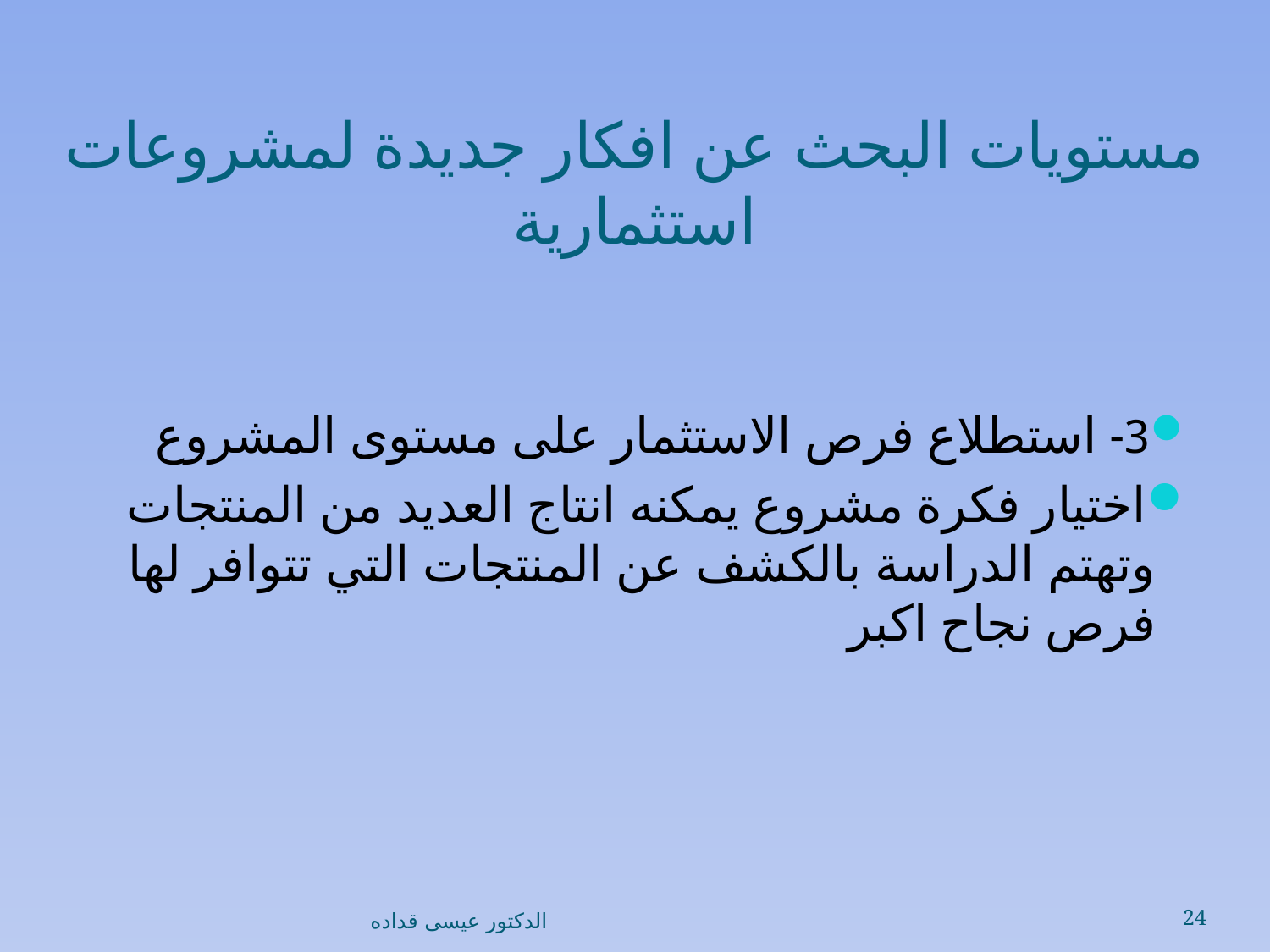

# مستويات البحث عن افكار جديدة لمشروعات استثمارية

3- استطلاع فرص الاستثمار على مستوى المشروع
اختيار فكرة مشروع يمكنه انتاج العديد من المنتجات وتهتم الدراسة بالكشف عن المنتجات التي تتوافر لها فرص نجاح اكبر
الدكتور عيسى قداده
24